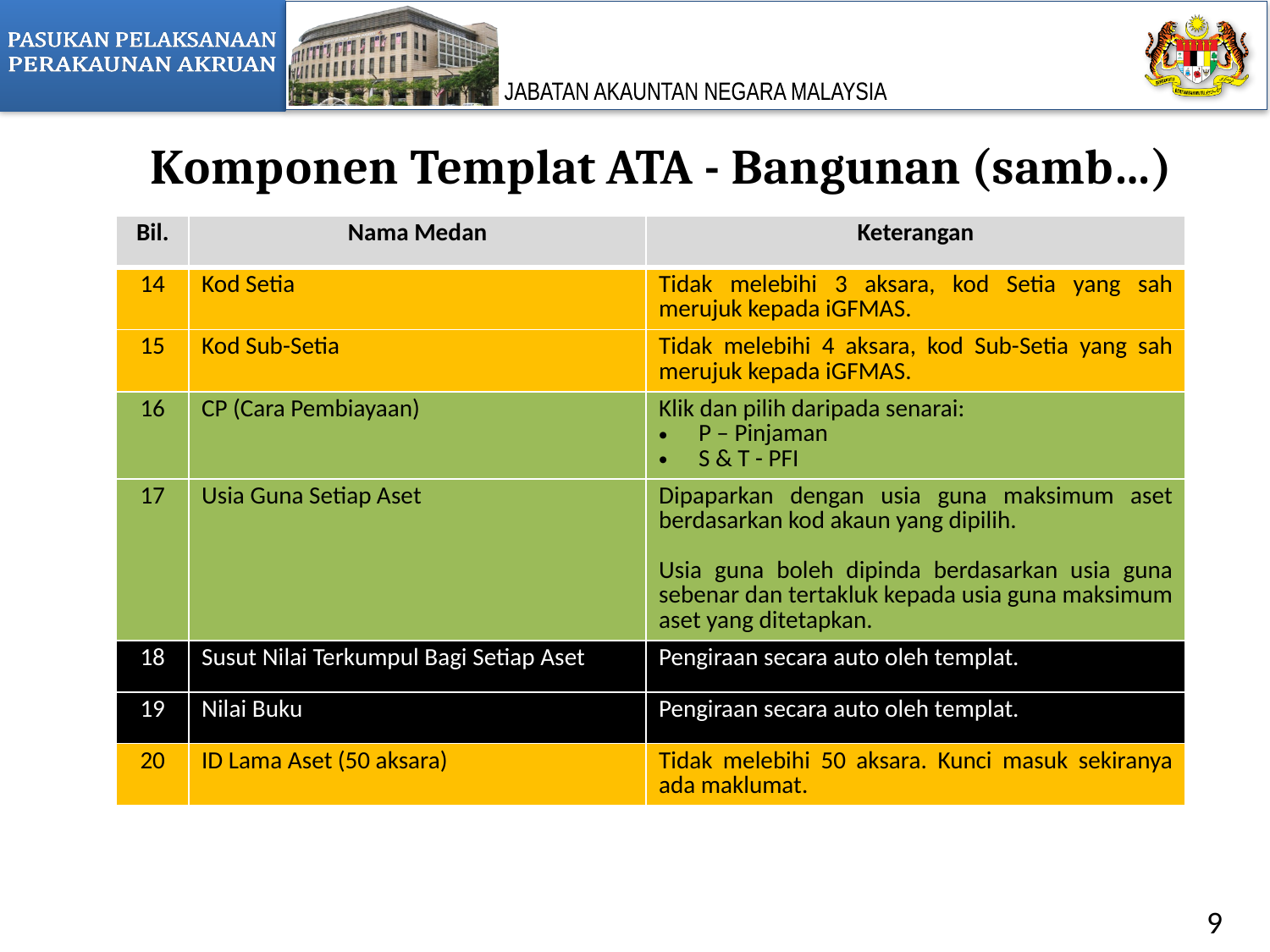

Komponen Templat ATA - Bangunan (samb…)
| Bil. | Nama Medan | Keterangan |
| --- | --- | --- |
| 14 | Kod Setia | Tidak melebihi 3 aksara, kod Setia yang sah merujuk kepada iGFMAS. |
| 15 | Kod Sub-Setia | Tidak melebihi 4 aksara, kod Sub-Setia yang sah merujuk kepada iGFMAS. |
| 16 | CP (Cara Pembiayaan) | Klik dan pilih daripada senarai: P – Pinjaman S & T - PFI |
| 17 | Usia Guna Setiap Aset | Dipaparkan dengan usia guna maksimum aset berdasarkan kod akaun yang dipilih. Usia guna boleh dipinda berdasarkan usia guna sebenar dan tertakluk kepada usia guna maksimum aset yang ditetapkan. |
| 18 | Susut Nilai Terkumpul Bagi Setiap Aset | Pengiraan secara auto oleh templat. |
| 19 | Nilai Buku | Pengiraan secara auto oleh templat. |
| 20 | ID Lama Aset (50 aksara) | Tidak melebihi 50 aksara. Kunci masuk sekiranya ada maklumat. |
9